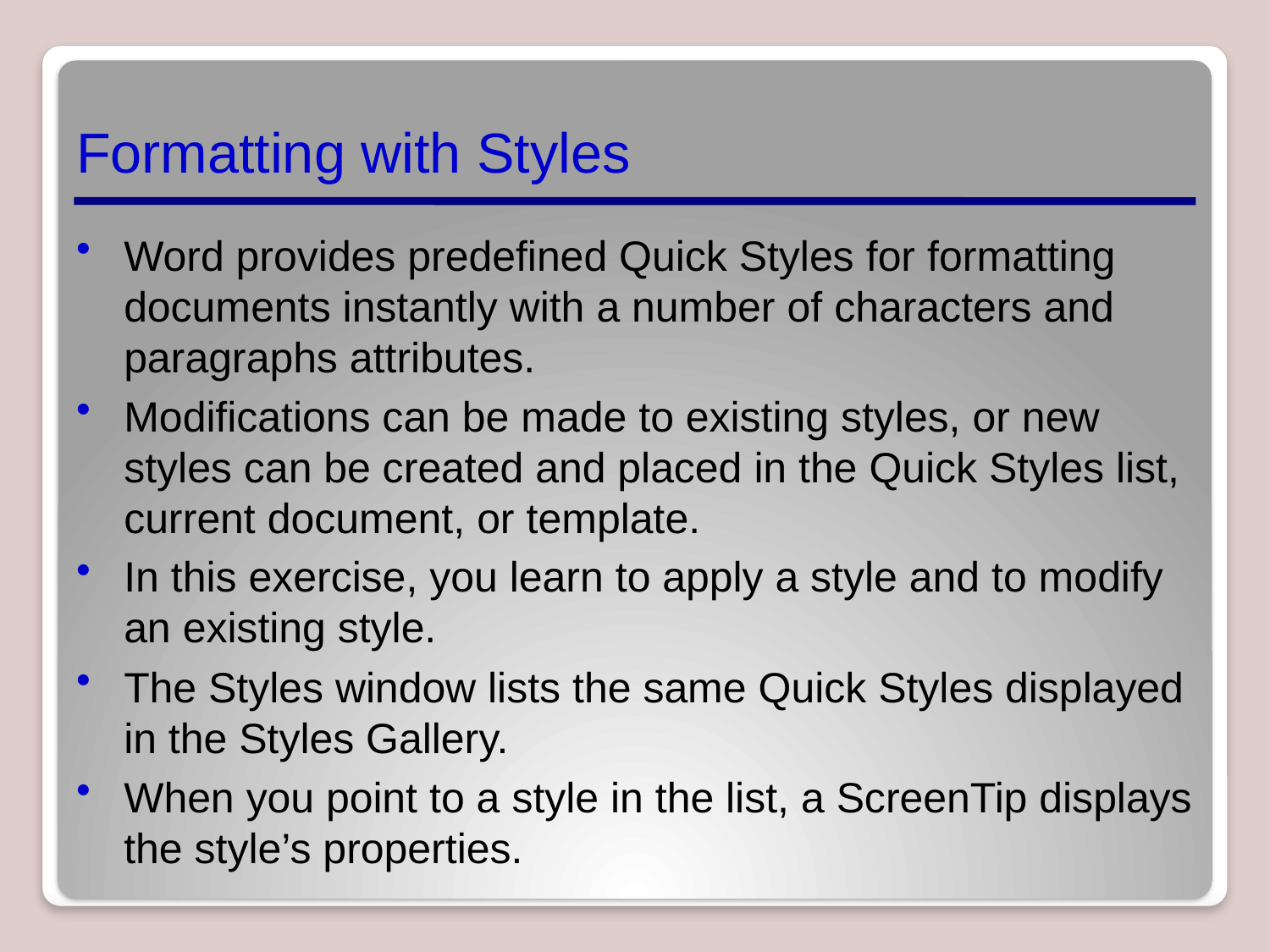

# Formatting with Styles
Word provides predefined Quick Styles for formatting documents instantly with a number of characters and paragraphs attributes.
Modifications can be made to existing styles, or new styles can be created and placed in the Quick Styles list, current document, or template.
In this exercise, you learn to apply a style and to modify an existing style.
The Styles window lists the same Quick Styles displayed in the Styles Gallery.
When you point to a style in the list, a ScreenTip displays the style’s properties.